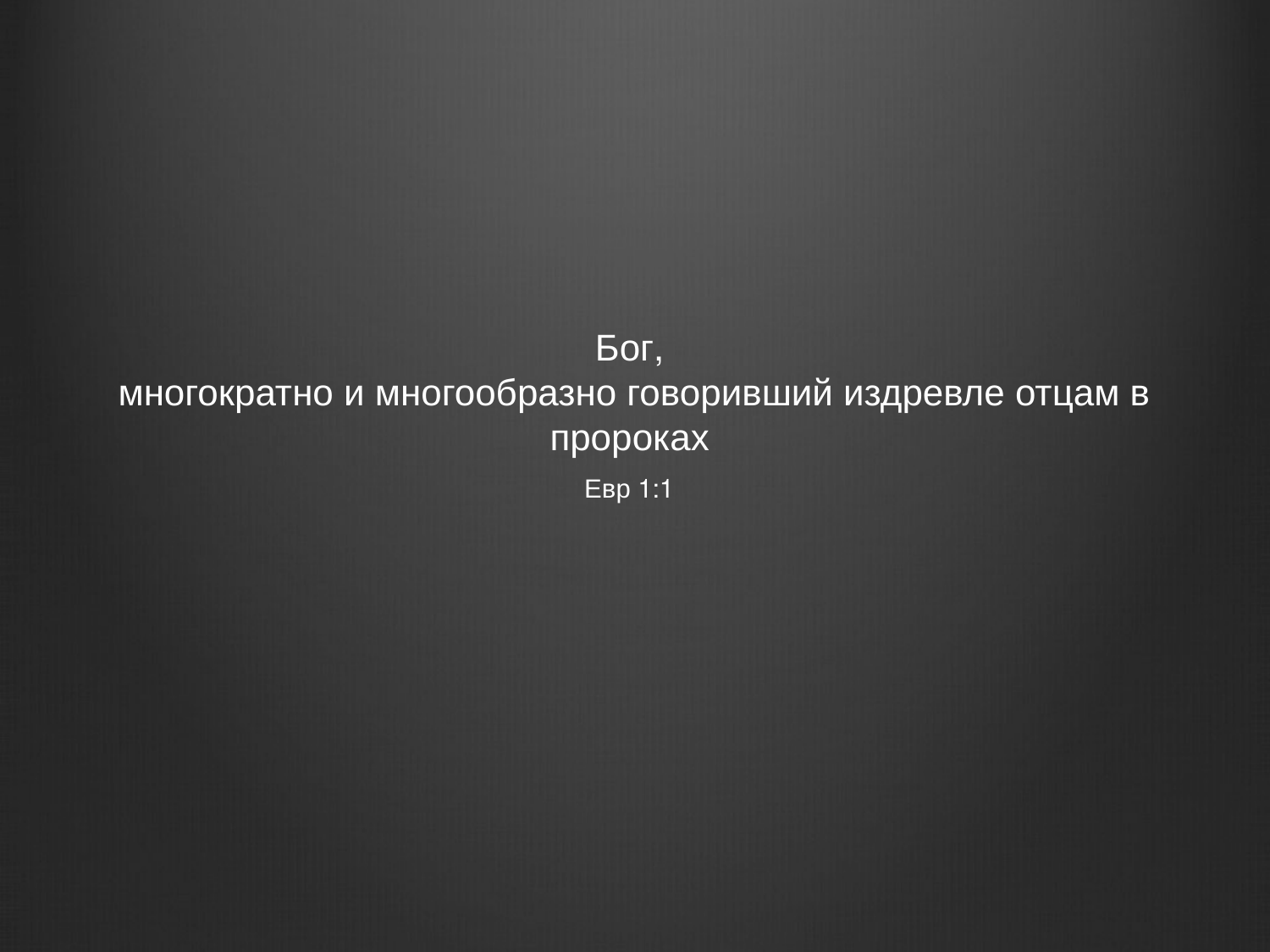

# Бог, многократно и многообразно говоривший издревле отцам в пророках Евр 1:1